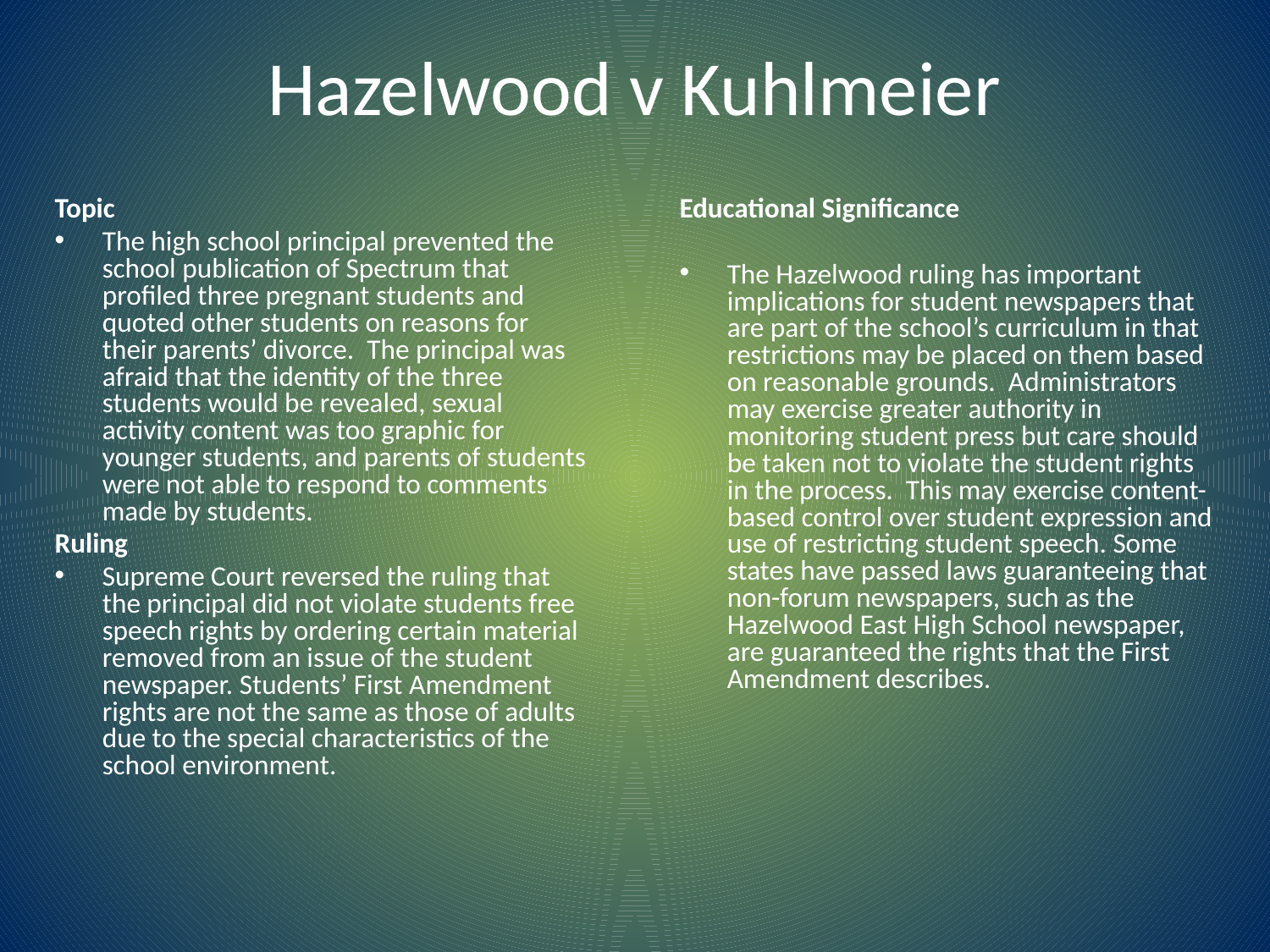

# Hazelwood v Kuhlmeier
Topic
The high school principal prevented the school publication of Spectrum that profiled three pregnant students and quoted other students on reasons for their parents’ divorce.  The principal was afraid that the identity of the three students would be revealed, sexual activity content was too graphic for younger students, and parents of students were not able to respond to comments made by students.
Ruling
Supreme Court reversed the ruling that the principal did not violate students free speech rights by ordering certain material removed from an issue of the student newspaper. Students’ First Amendment rights are not the same as those of adults due to the special characteristics of the school environment.

Educational Significance

The Hazelwood ruling has important implications for student newspapers that are part of the school’s curriculum in that restrictions may be placed on them based on reasonable grounds.  Administrators may exercise greater authority in monitoring student press but care should be taken not to violate the student rights in the process.  This may exercise content-based control over student expression and use of restricting student speech. Some states have passed laws guaranteeing that non-forum newspapers, such as the Hazelwood East High School newspaper, are guaranteed the rights that the First Amendment describes.